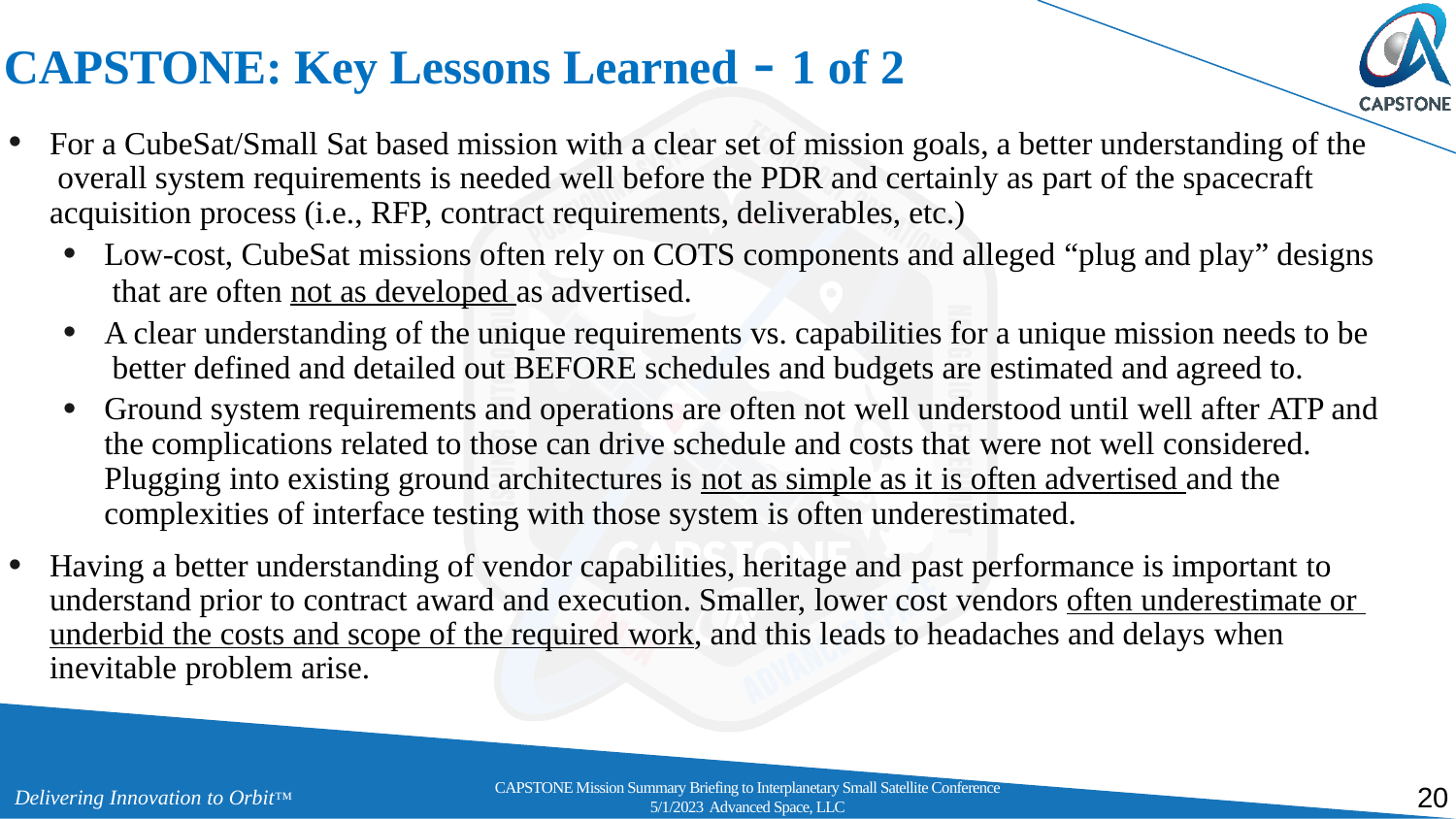

# CAPSTONE: Key Lessons Learned - 1 of 2
For a CubeSat/Small Sat based mission with a clear set of mission goals, a better understanding of the  overall system requirements is needed well before the PDR and certainly as part of the spacecraft  acquisition process (i.e., RFP, contract requirements, deliverables, etc.)
Low-cost, CubeSat missions often rely on COTS components and alleged “plug and play” designs  that are often not as developed as advertised.
A clear understanding of the unique requirements vs. capabilities for a unique mission needs to be  better defined and detailed out BEFORE schedules and budgets are estimated and agreed to.
Ground system requirements and operations are often not well understood until well after ATP and  the complications related to those can drive schedule and costs that were not well considered.  Plugging into existing ground architectures is not as simple as it is often advertised and the  complexities of interface testing with those system is often underestimated.
Having a better understanding of vendor capabilities, heritage and past performance is important to  understand prior to contract award and execution. Smaller, lower cost vendors often underestimate or  underbid the costs and scope of the required work, and this leads to headaches and delays when  inevitable problem arise.
CAPSTONE Mission Summary Briefing to Interplanetary Small Satellite Conference
5/1/2023  Advanced Space, LLC
20